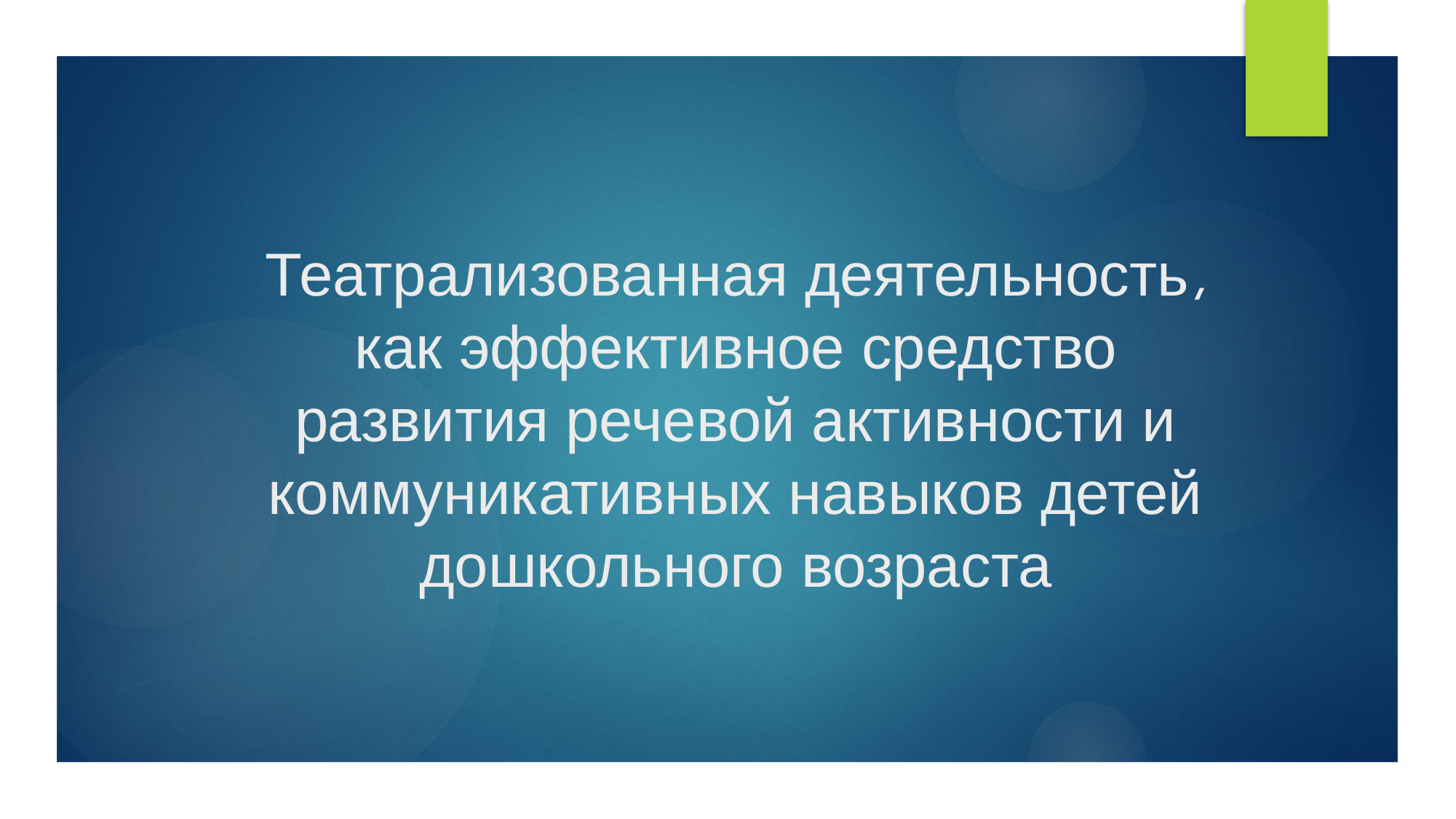

# Театрализованная деятельность, как эффективное средство развития речевой активности и коммуникативных навыков детей дошкольного возраста